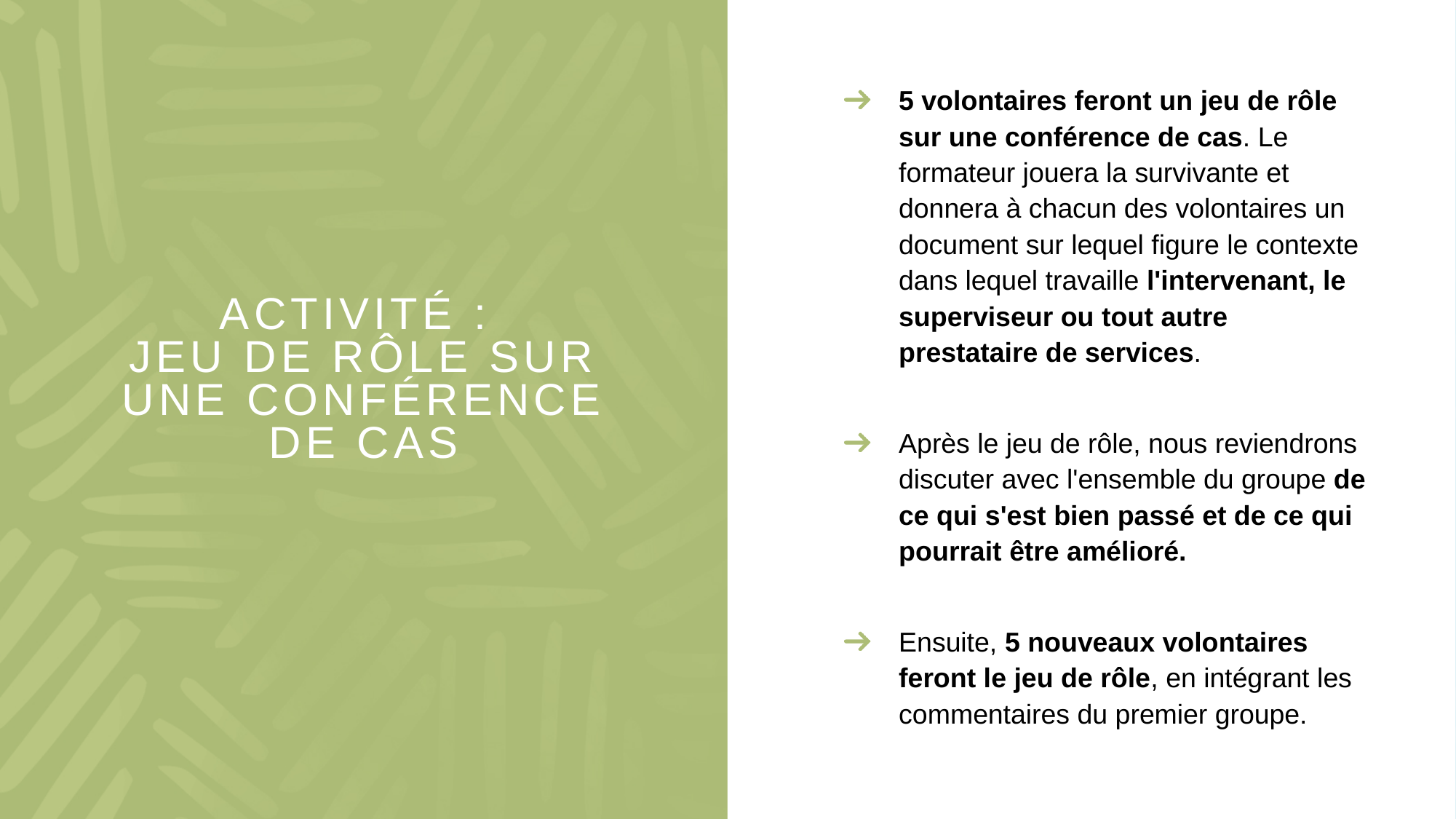

5 volontaires feront un jeu de rôle sur une conférence de cas. Le formateur jouera la survivante et donnera à chacun des volontaires un document sur lequel figure le contexte dans lequel travaille l'intervenant, le superviseur ou tout autre prestataire de services.
Après le jeu de rôle, nous reviendrons discuter avec l'ensemble du groupe de ce qui s'est bien passé et de ce qui pourrait être amélioré.
Ensuite, 5 nouveaux volontaires feront le jeu de rôle, en intégrant les commentaires du premier groupe.
# ACTIVITÉ : JEU DE RÔLE SUR UNE CONFÉRENCE DE CAS